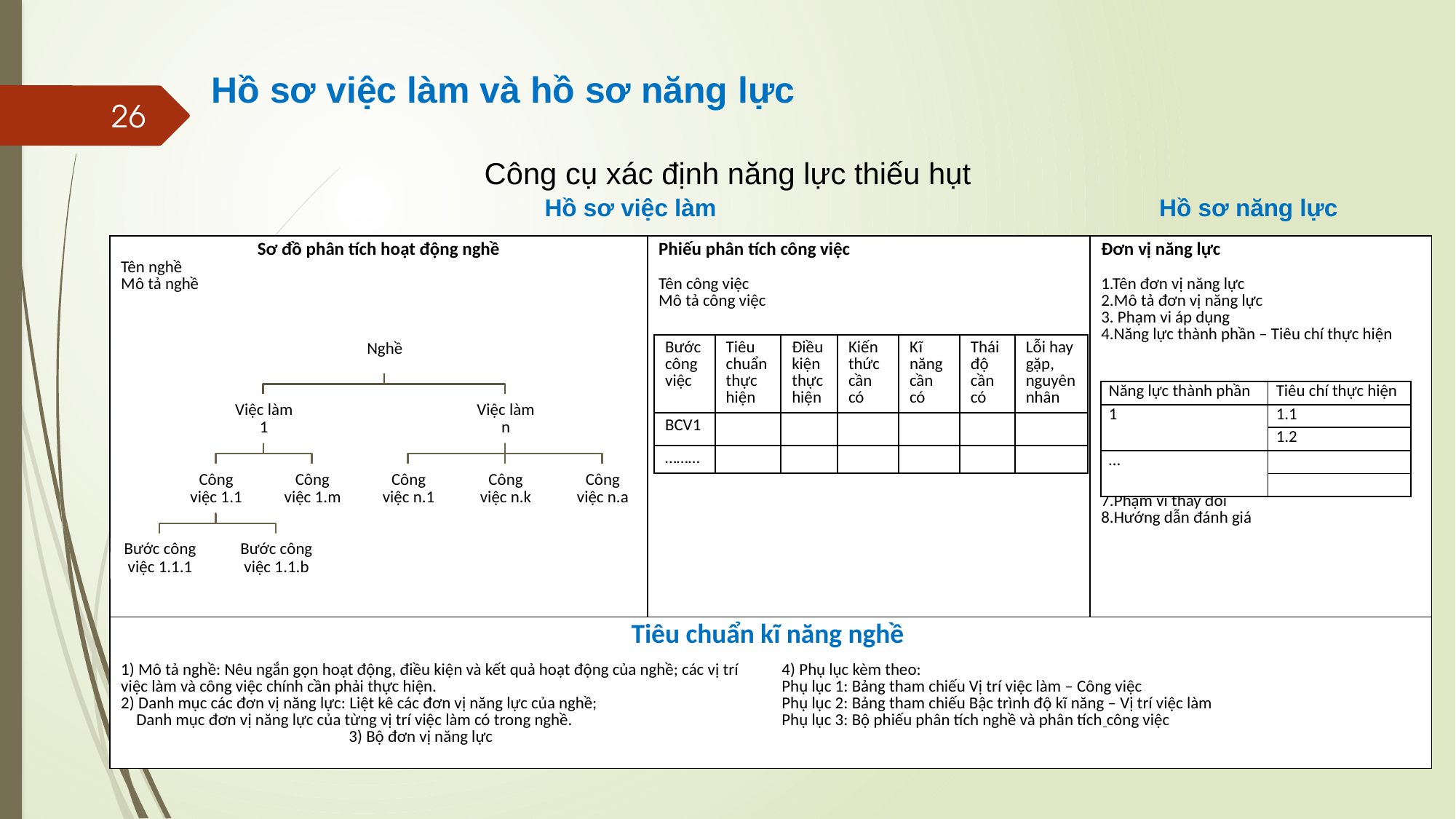

Hồ sơ việc làm và hồ sơ năng lực
Công cụ xác định năng lực thiếu hụt
26
                                                               Hồ sơ việc làm                                                                  Hồ sơ năng lực
| Sơ đồ phân tích hoạt động nghề Tên nghề Mô tả nghề | Phiếu phân tích công việc Tên công việc Mô tả công việc |  | Đơn vị năng lực 1.Tên đơn vị năng lực 2.Mô tả đơn vị năng lực 3. Phạm vi áp dụng 4.Năng lực thành phần – Tiêu chí thực hiện 5.Kiến thức-Kĩ năng thiết yếu 6.Điều kiện thực hiện công việc 7.Phạm vi thay đổi 8.Hướng dẫn đánh giá |
| --- | --- | --- | --- |
| Tiêu chuẩn kĩ năng nghề |  |  |  |
| 1) Mô tả nghề: Nêu ngắn gọn hoạt động, điều kiện và kết quả hoạt động của nghề; các vị trí việc làm và công việc chính cần phải thực hiện. 2) Danh mục các đơn vị năng lực: Liệt kê các đơn vị năng lực của nghề; Danh mục đơn vị năng lực của từng vị trí việc làm có trong nghề. 3) Bộ đơn vị năng lực |  | 4) Phụ lục kèm theo: Phụ lục 1: Bảng tham chiếu Vị trí việc làm – Công việc Phụ lục 2: Bảng tham chiếu Bậc trình độ kĩ năng – Vị trí việc làm Phụ lục 3: Bộ phiếu phân tích nghề và phân tích công việc |  |
Nghề
Việc làm 1
Công việc 1.1
Bước công việc 1.1.1
Bước công việc 1.1.b
Công việc 1.m
Việc làm n
Công việc n.1
Công việc n.k
Công việc n.a
| Bước công việc | Tiêu chuẩn thực hiện | Điều kiện thực hiện | Kiến thức cần có | Kĩ năng cần có | Thái độ cần có | Lỗi hay gặp, nguyên nhân |
| --- | --- | --- | --- | --- | --- | --- |
| BCV1 |  |  |  |  |  |  |
| ……… |  |  |  |  |  |  |
| Năng lực thành phần | Tiêu chí thực hiện |
| --- | --- |
| 1 | 1.1 |
|  | 1.2 |
| … |  |
|  |  |